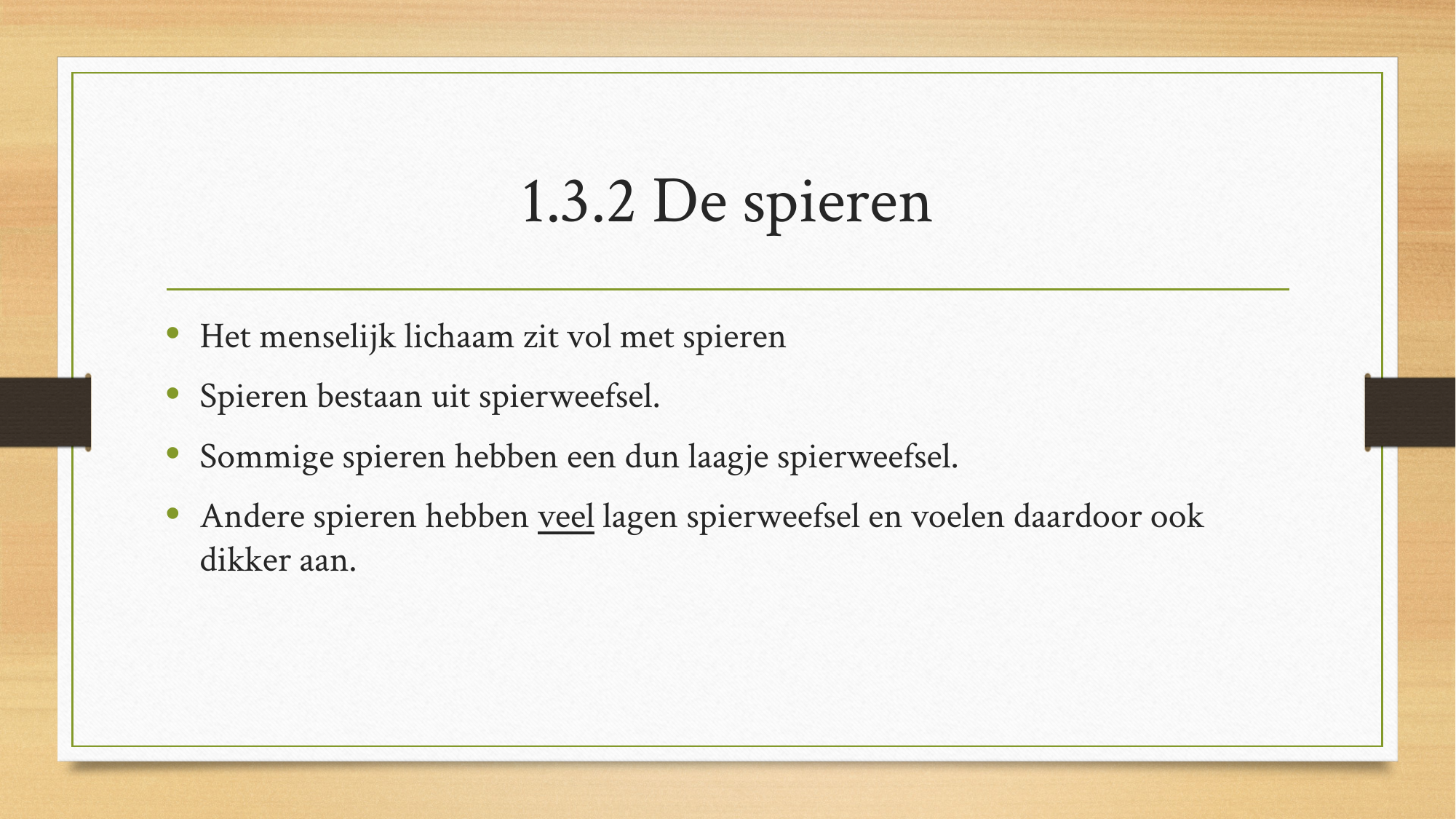

# 1.3.2 De spieren
Het menselijk lichaam zit vol met spieren
Spieren bestaan uit spierweefsel.
Sommige spieren hebben een dun laagje spierweefsel.
Andere spieren hebben veel lagen spierweefsel en voelen daardoor ook dikker aan.